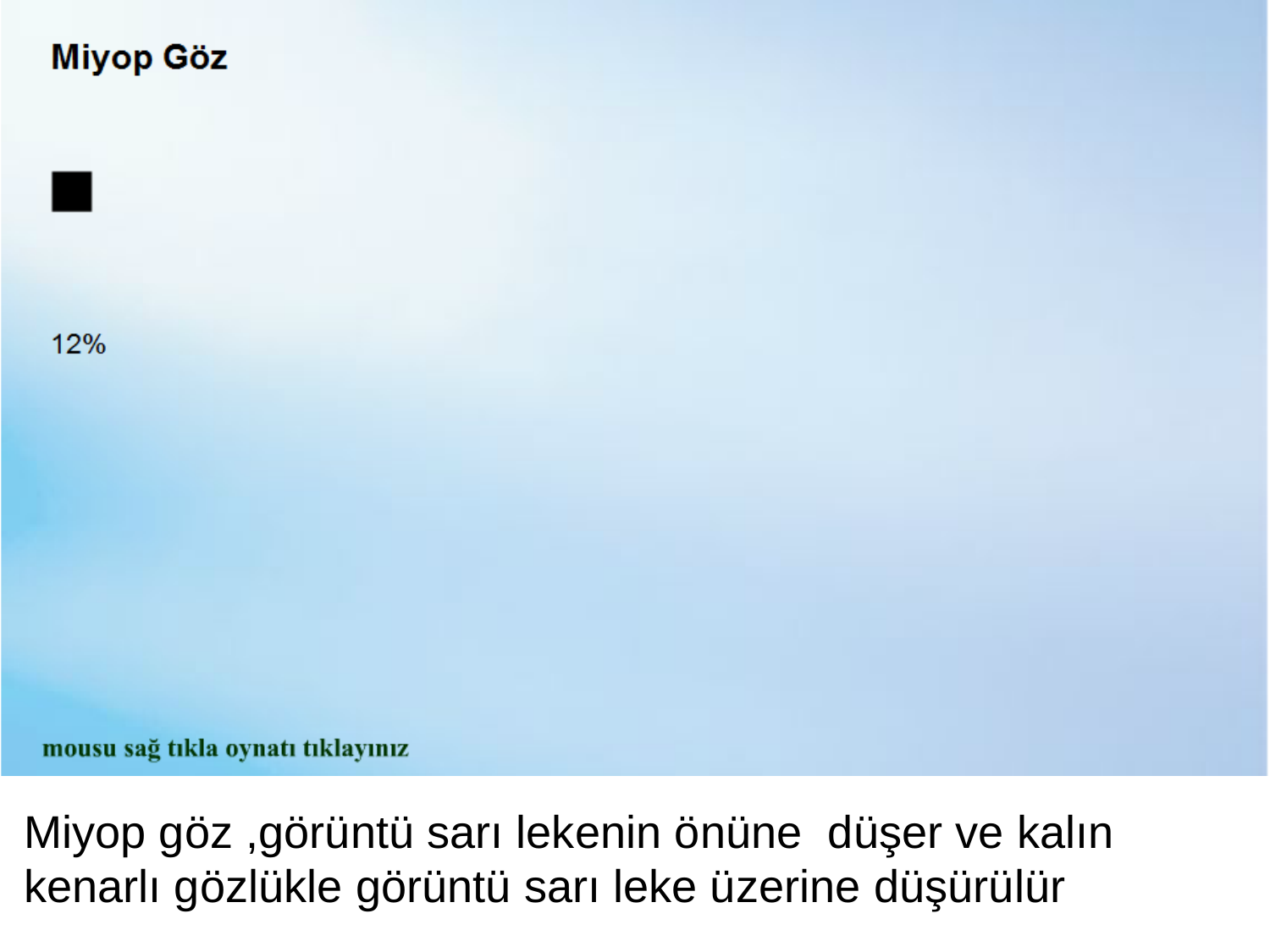

Miyop göz ,görüntü sarı lekenin önüne  düşer ve kalın kenarlı gözlükle görüntü sarı leke üzerine düşürülür